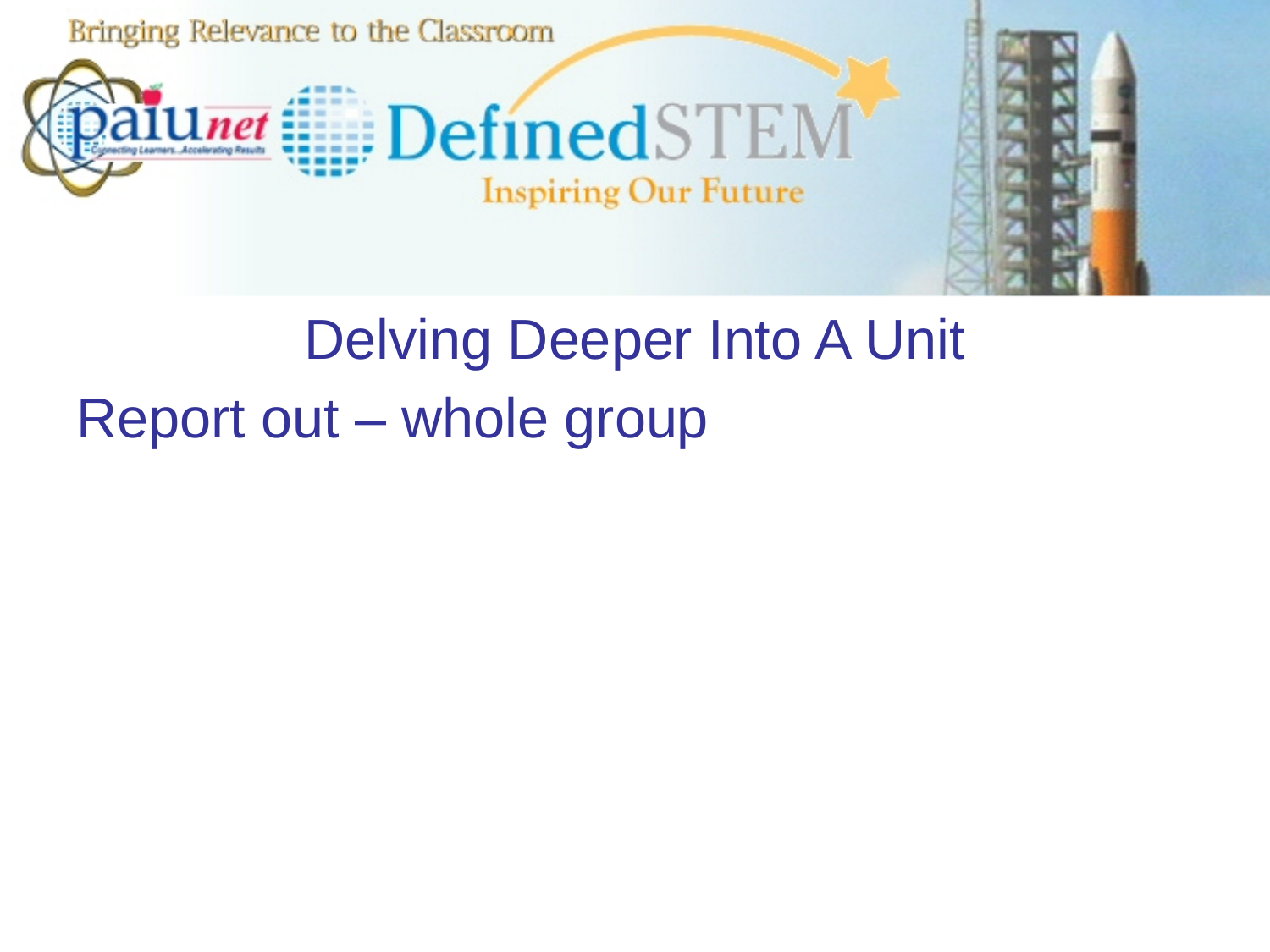

#
Delving Deeper Into A Unit
Report out – whole group